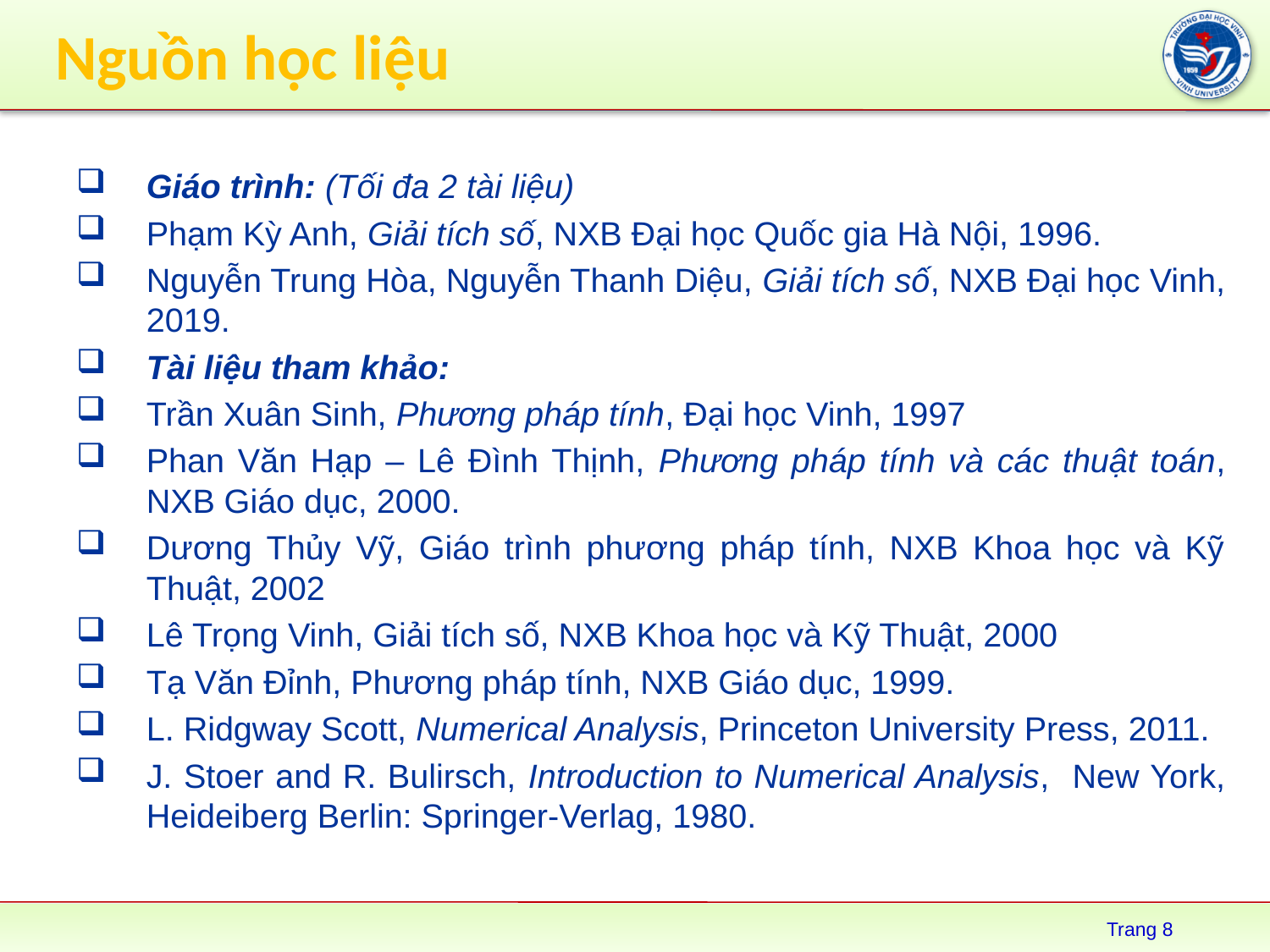

# Nguồn học liệu
Giáo trình: (Tối đa 2 tài liệu)
Phạm Kỳ Anh, Giải tích số, NXB Đại học Quốc gia Hà Nội, 1996.
Nguyễn Trung Hòa, Nguyễn Thanh Diệu, Giải tích số, NXB Đại học Vinh, 2019.
Tài liệu tham khảo:
Trần Xuân Sinh, Phương pháp tính, Đại học Vinh, 1997
Phan Văn Hạp – Lê Đình Thịnh, Phương pháp tính và các thuật toán, NXB Giáo dục, 2000.
Dương Thủy Vỹ, Giáo trình phương pháp tính, NXB Khoa học và Kỹ Thuật, 2002
Lê Trọng Vinh, Giải tích số, NXB Khoa học và Kỹ Thuật, 2000
Tạ Văn Đỉnh, Phương pháp tính, NXB Giáo dục, 1999.
L. Ridgway Scott, Numerical Analysis, Princeton University Press, 2011.
J. Stoer and R. Bulirsch, Introduction to Numerical Analysis,  New York, Heideiberg Berlin: Springer-Verlag, 1980.